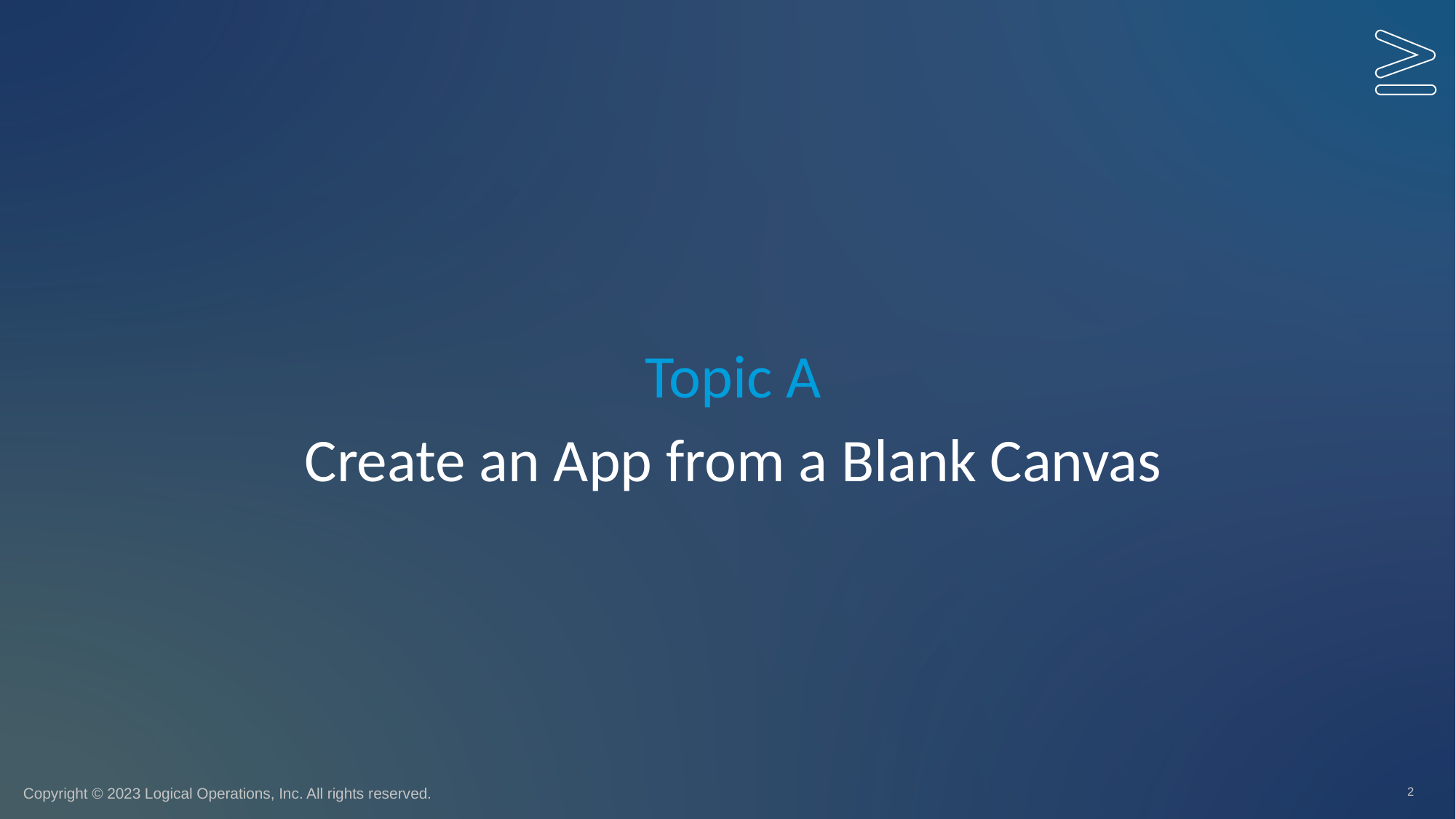

Topic A
# Create an App from a Blank Canvas
2